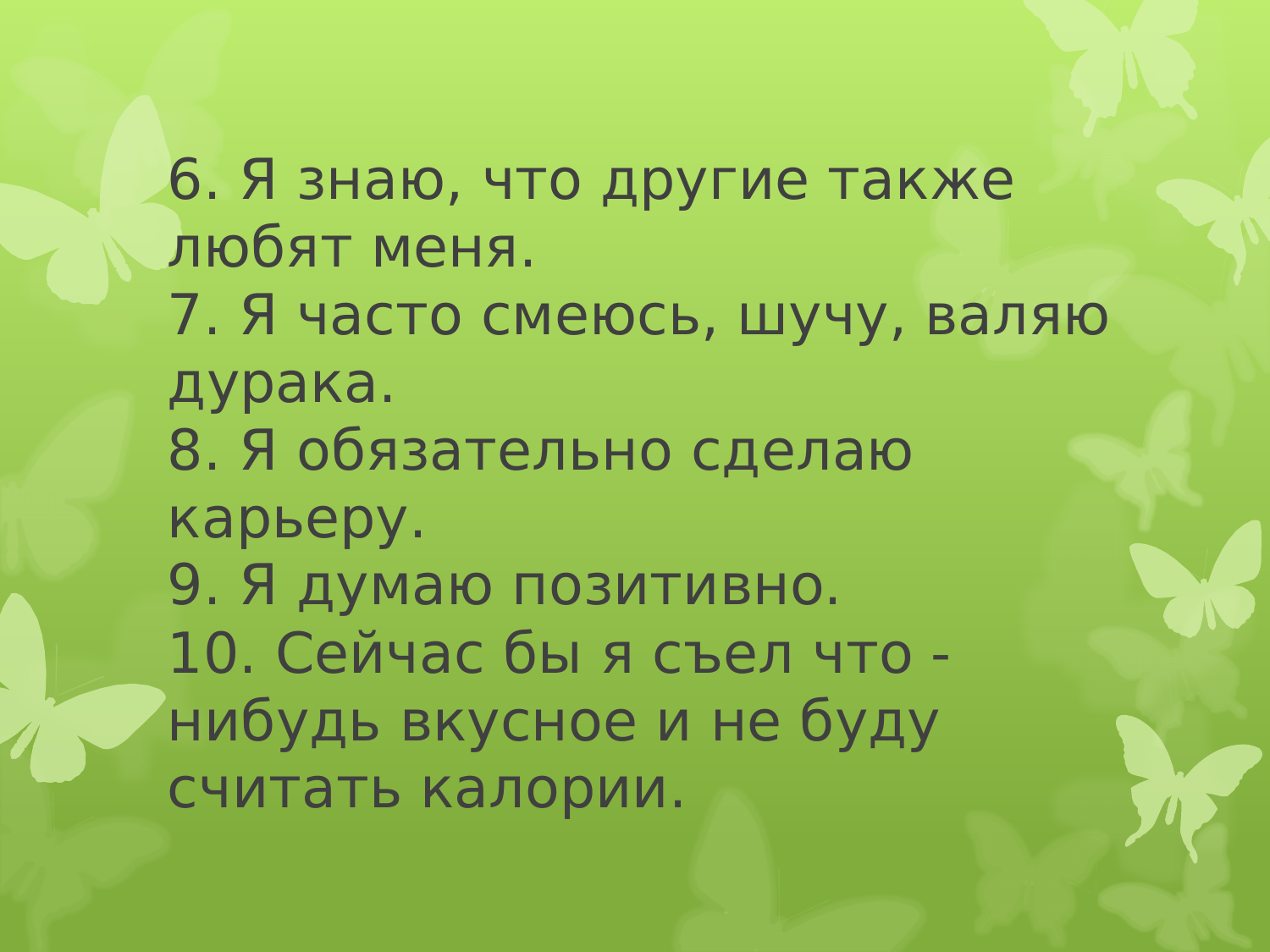

# 6. Я знаю, что другие также любят меня. 7. Я часто смеюсь, шучу, валяю дурака. 8. Я обязательно сделаю карьеру. 9. Я думаю позитивно. 10. Сейчас бы я съел что -нибудь вкусное и не буду считать калории.